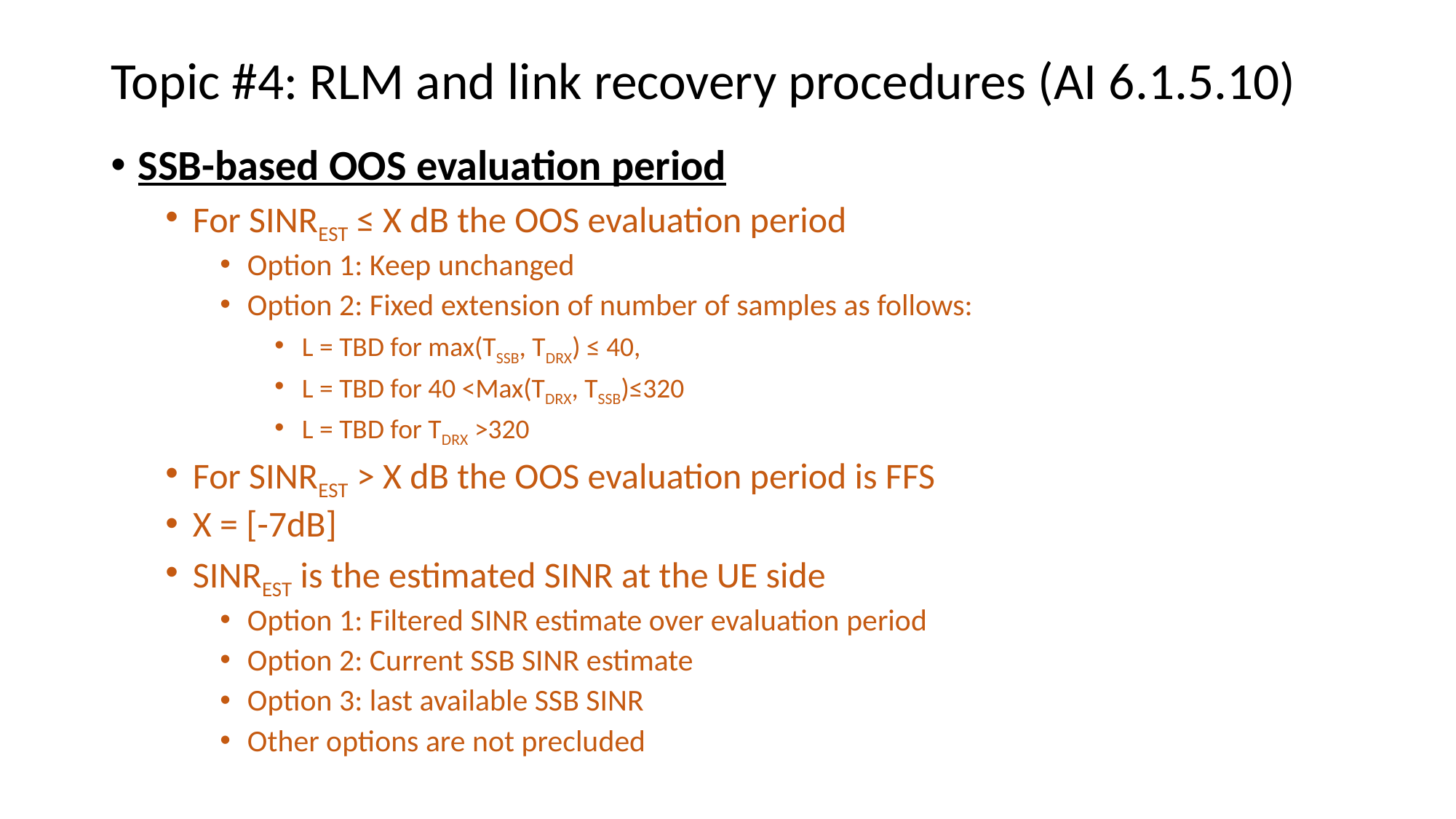

# Topic #4: RLM and link recovery procedures (AI 6.1.5.10)
SSB-based OOS evaluation period
For SINREST ≤ X dB the OOS evaluation period
Option 1: Keep unchanged
Option 2: Fixed extension of number of samples as follows:
L = TBD for max(TSSB, TDRX) ≤ 40,
L = TBD for 40 <Max(TDRX, TSSB)≤320
L = TBD for TDRX >320
For SINREST > X dB the OOS evaluation period is FFS
X = [-7dB]
SINREST is the estimated SINR at the UE side
Option 1: Filtered SINR estimate over evaluation period
Option 2: Current SSB SINR estimate
Option 3: last available SSB SINR
Other options are not precluded